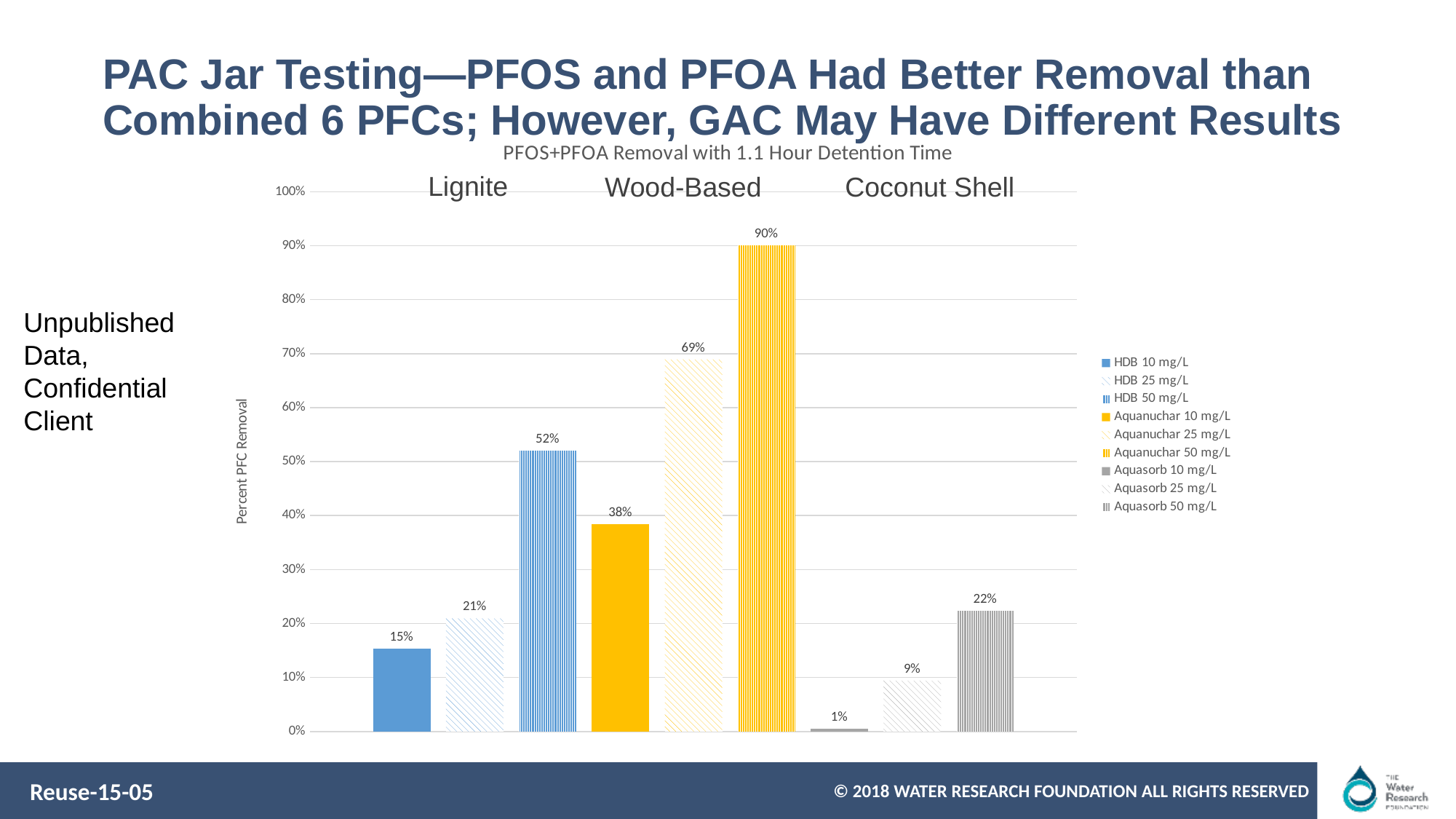

# PAC Jar Testing—PFOS and PFOA Had Better Removal than Combined 6 PFCs; However, GAC May Have Different Results

### Chart: PFOS+PFOA Removal with 1.1 Hour Detention Time

| Category |  |  |  |  |  |  |  |  |  |
|---|---|---|---|---|---|---|---|---|---|
Lignite
Wood-Based
Coconut Shell
Unpublished Data, Confidential Client